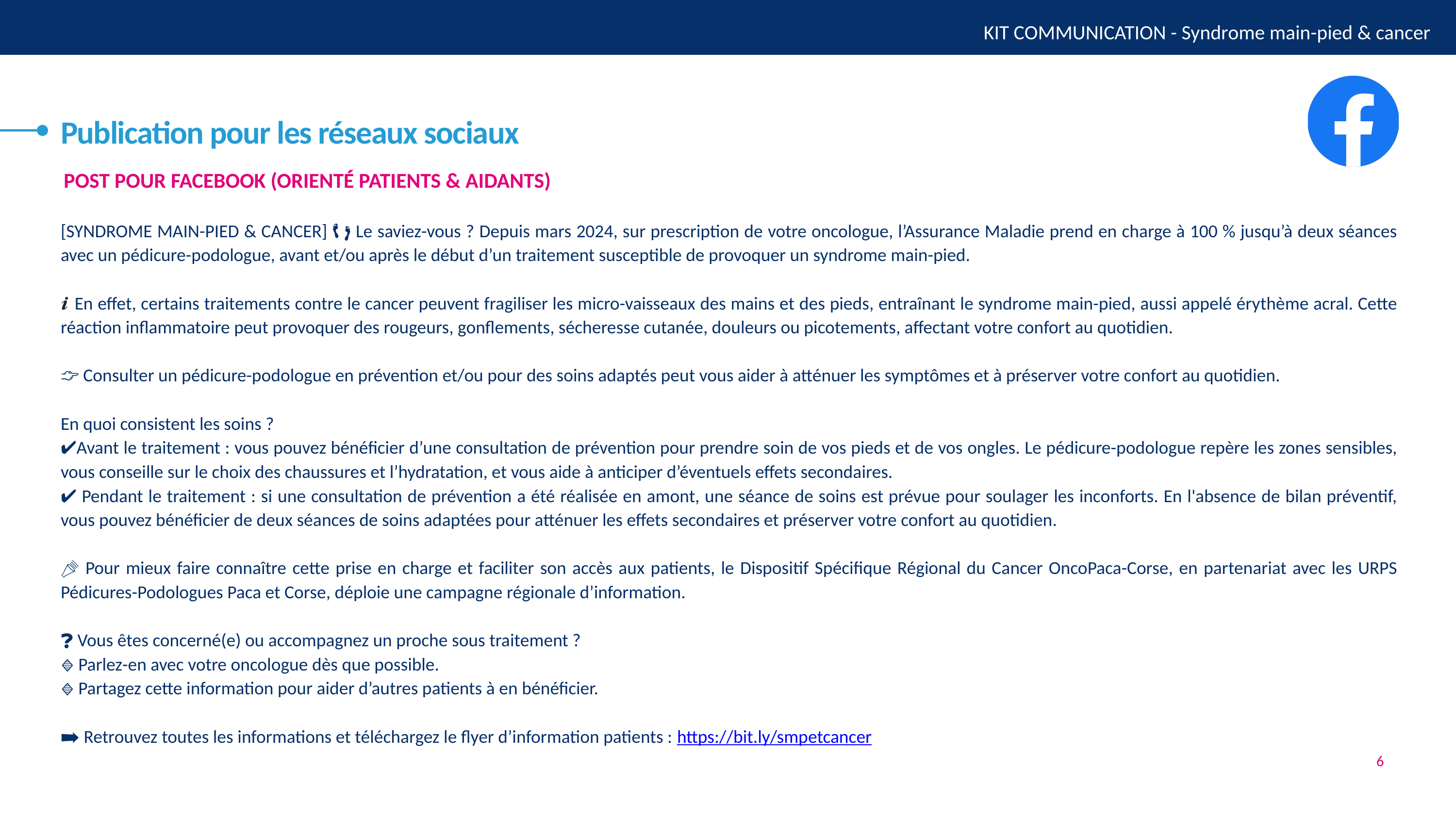

KIT COMMUNICATION - Syndrome main-pied & cancer

Publication pour les réseaux sociaux

POST POUR FACEBOOK (ORIENTÉ PATIENTS & AIDANTS)
[SYNDROME MAIN-PIED & CANCER] 👣 Le saviez-vous ? Depuis mars 2024, sur prescription de votre oncologue, l’Assurance Maladie prend en charge à 100 % jusqu’à deux séances avec un pédicure-podologue, avant et/ou après le début d’un traitement susceptible de provoquer un syndrome main-pied.

ℹ️ En effet, certains traitements contre le cancer peuvent fragiliser les micro-vaisseaux des mains et des pieds, entraînant le syndrome main-pied, aussi appelé érythème acral. Cette réaction inflammatoire peut provoquer des rougeurs, gonflements, sécheresse cutanée, douleurs ou picotements, affectant votre confort au quotidien.

👉 Consulter un pédicure-podologue en prévention et/ou pour des soins adaptés peut vous aider à atténuer les symptômes et à préserver votre confort au quotidien.

En quoi consistent les soins ?
✔Avant le traitement : vous pouvez bénéficier d’une consultation de prévention pour prendre soin de vos pieds et de vos ongles. Le pédicure-podologue repère les zones sensibles, vous conseille sur le choix des chaussures et l’hydratation, et vous aide à anticiper d’éventuels effets secondaires.
✔ Pendant le traitement : si une consultation de prévention a été réalisée en amont, une séance de soins est prévue pour soulager les inconforts. En l'absence de bilan préventif, vous pouvez bénéficier de deux séances de soins adaptées pour atténuer les effets secondaires et préserver votre confort au quotidien.

📣 Pour mieux faire connaître cette prise en charge et faciliter son accès aux patients, le Dispositif Spécifique Régional du Cancer OncoPaca-Corse, en partenariat avec les URPS Pédicures-Podologues Paca et Corse, déploie une campagne régionale d’information.

❓ Vous êtes concerné(e) ou accompagnez un proche sous traitement ?
🔹 Parlez-en avec votre oncologue dès que possible.
🔹 Partagez cette information pour aider d’autres patients à en bénéficier.

➡️ Retrouvez toutes les informations et téléchargez le flyer d’information patients : https://bit.ly/smpetcancer

6